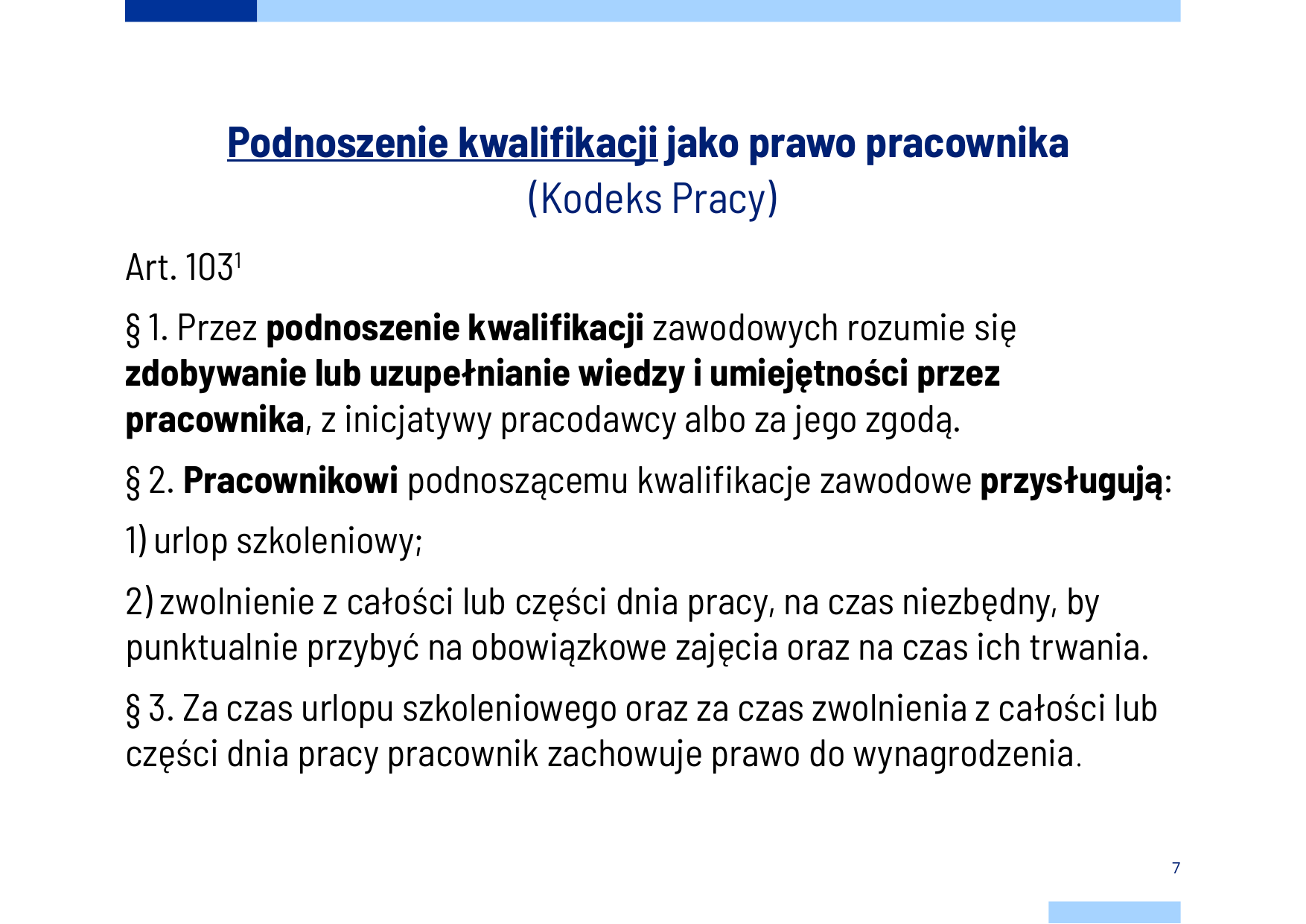

# Podnoszenie kwalifikacji jako prawo pracownika (Kodeks Pracy)
Art. 1031
§ 1. Przez podnoszenie kwalifikacji zawodowych rozumie się zdobywanie lub uzupełnianie wiedzy i umiejętności przez pracownika, z inicjatywy pracodawcy albo za jego zgodą.
§ 2. Pracownikowi podnoszącemu kwalifikacje zawodowe przysługują:
1) urlop szkoleniowy;
2) zwolnienie z całości lub części dnia pracy, na czas niezbędny, by punktualnie przybyć na obowiązkowe zajęcia oraz na czas ich trwania.
§ 3. Za czas urlopu szkoleniowego oraz za czas zwolnienia z całości lub części dnia pracy pracownik zachowuje prawo do wynagrodzenia.
7